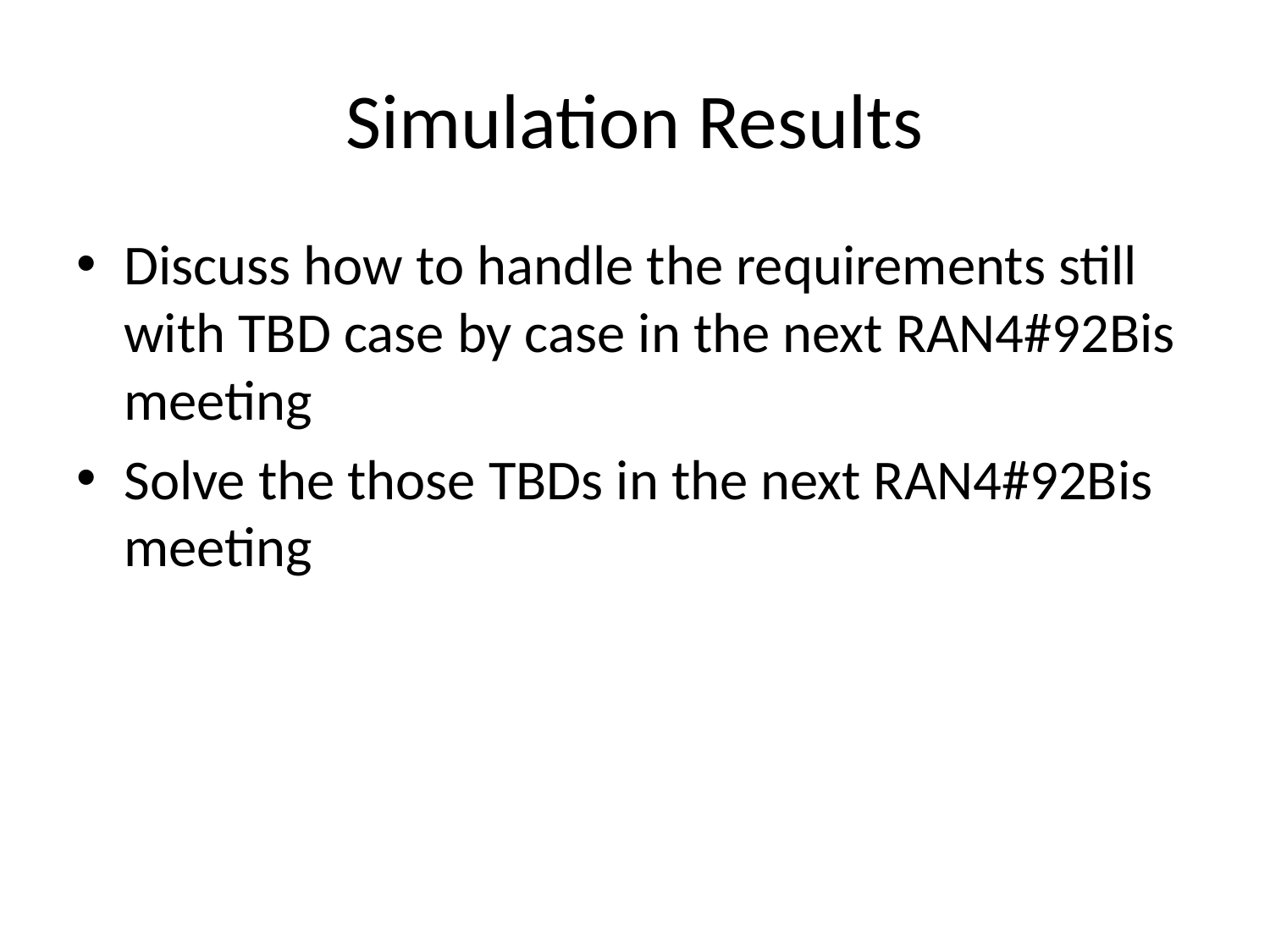

# Simulation Results
Discuss how to handle the requirements still with TBD case by case in the next RAN4#92Bis meeting
Solve the those TBDs in the next RAN4#92Bis meeting